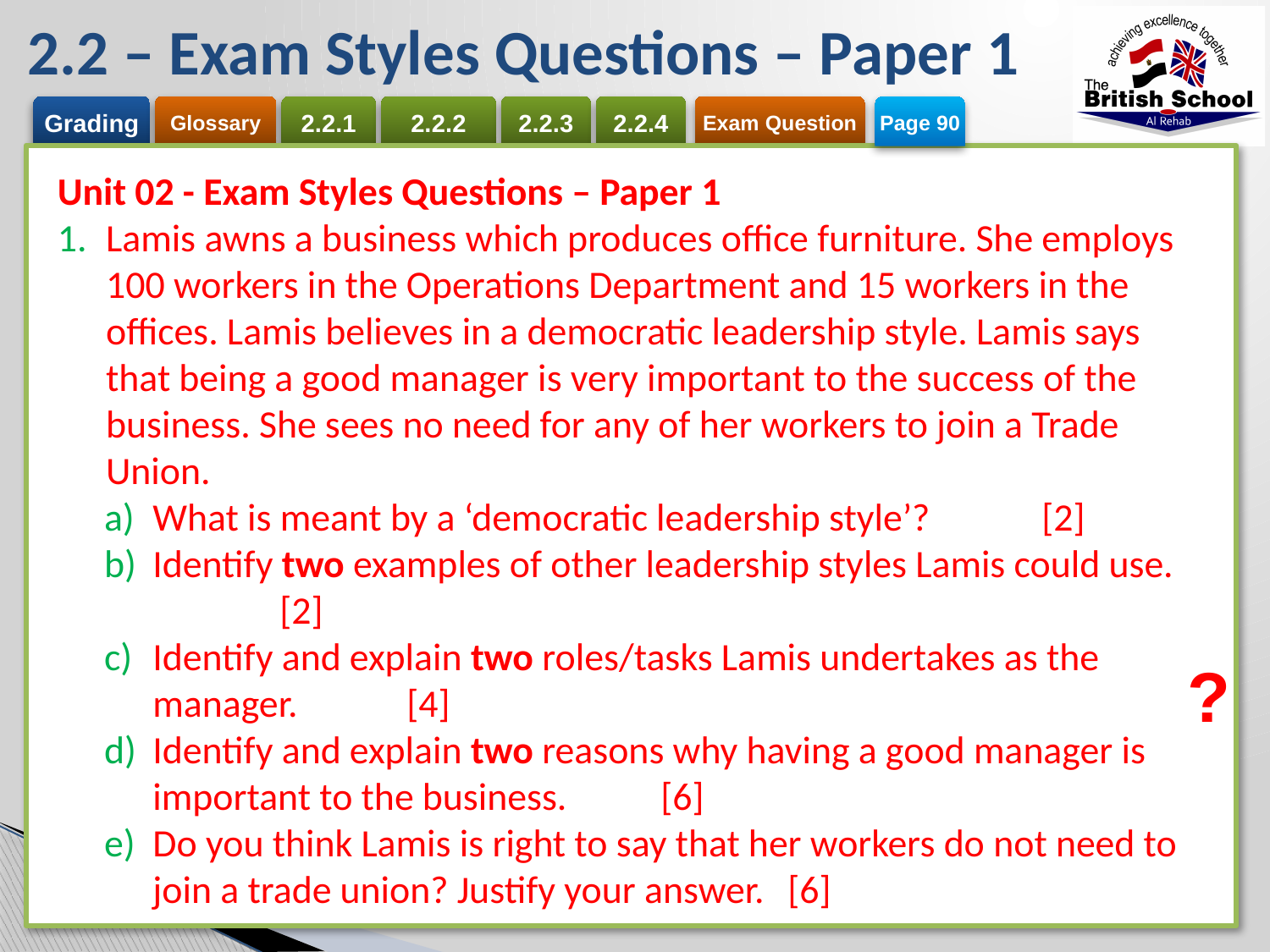

# 2.2 – Exam Styles Questions – Paper 1
Page 90
Unit 02 - Exam Styles Questions – Paper 1
Lamis awns a business which produces office furniture. She employs 100 workers in the Operations Department and 15 workers in the offices. Lamis believes in a democratic leadership style. Lamis says that being a good manager is very important to the success of the business. She sees no need for any of her workers to join a Trade Union.
What is meant by a ‘democratic leadership style’?	[2]
Identify two examples of other leadership styles Lamis could use.	[2]
Identify and explain two roles/tasks Lamis undertakes as the manager.	[4]
Identify and explain two reasons why having a good manager is important to the business.	[6]
Do you think Lamis is right to say that her workers do not need to join a trade union? Justify your answer.	[6]
?